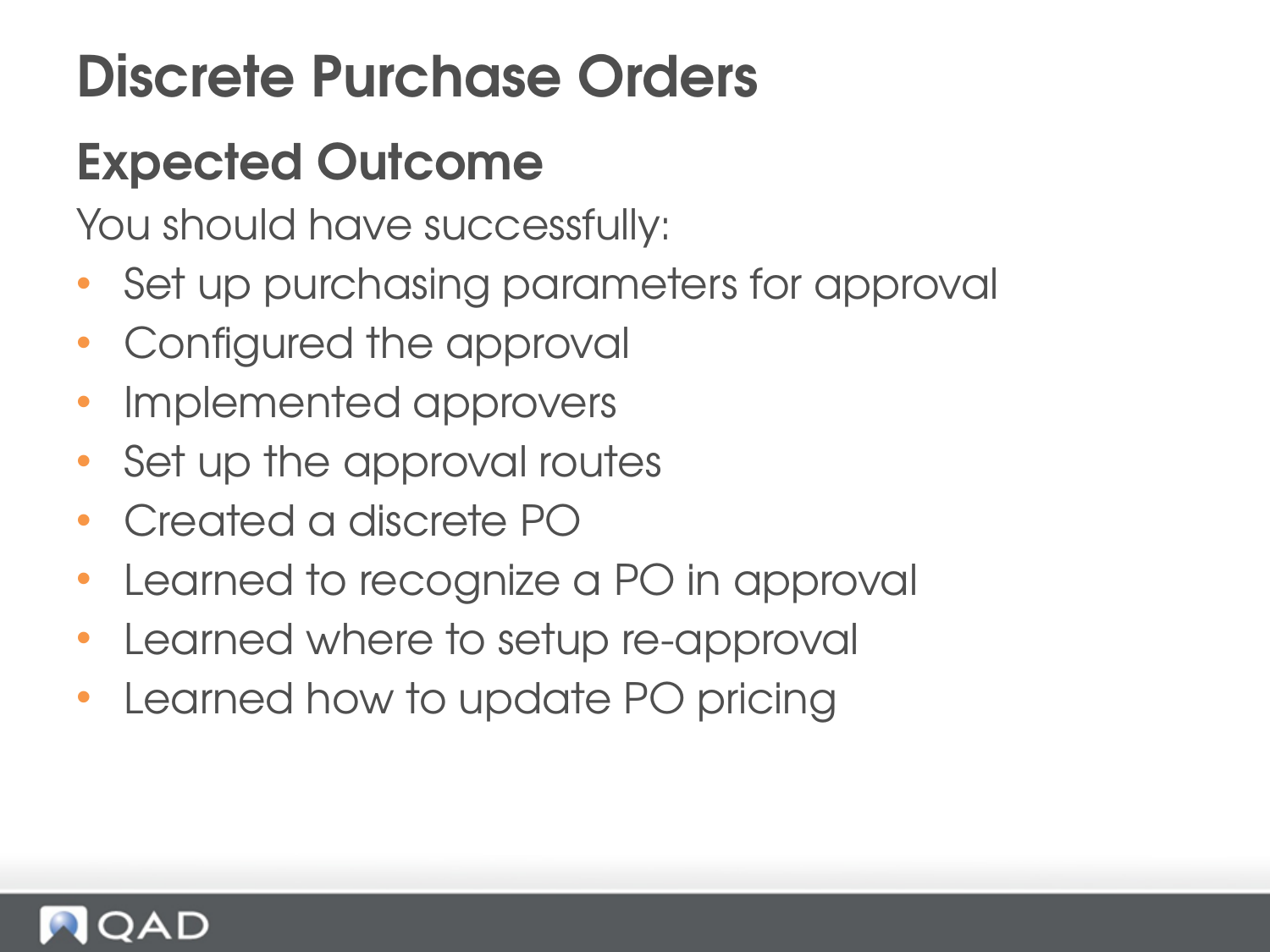

# Discrete Purchase Orders
Expected Outcome
You should have successfully:
Set up purchasing parameters for approval
Configured the approval
Implemented approvers
Set up the approval routes
Created a discrete PO
Learned to recognize a PO in approval
Learned where to setup re-approval
Learned how to update PO pricing